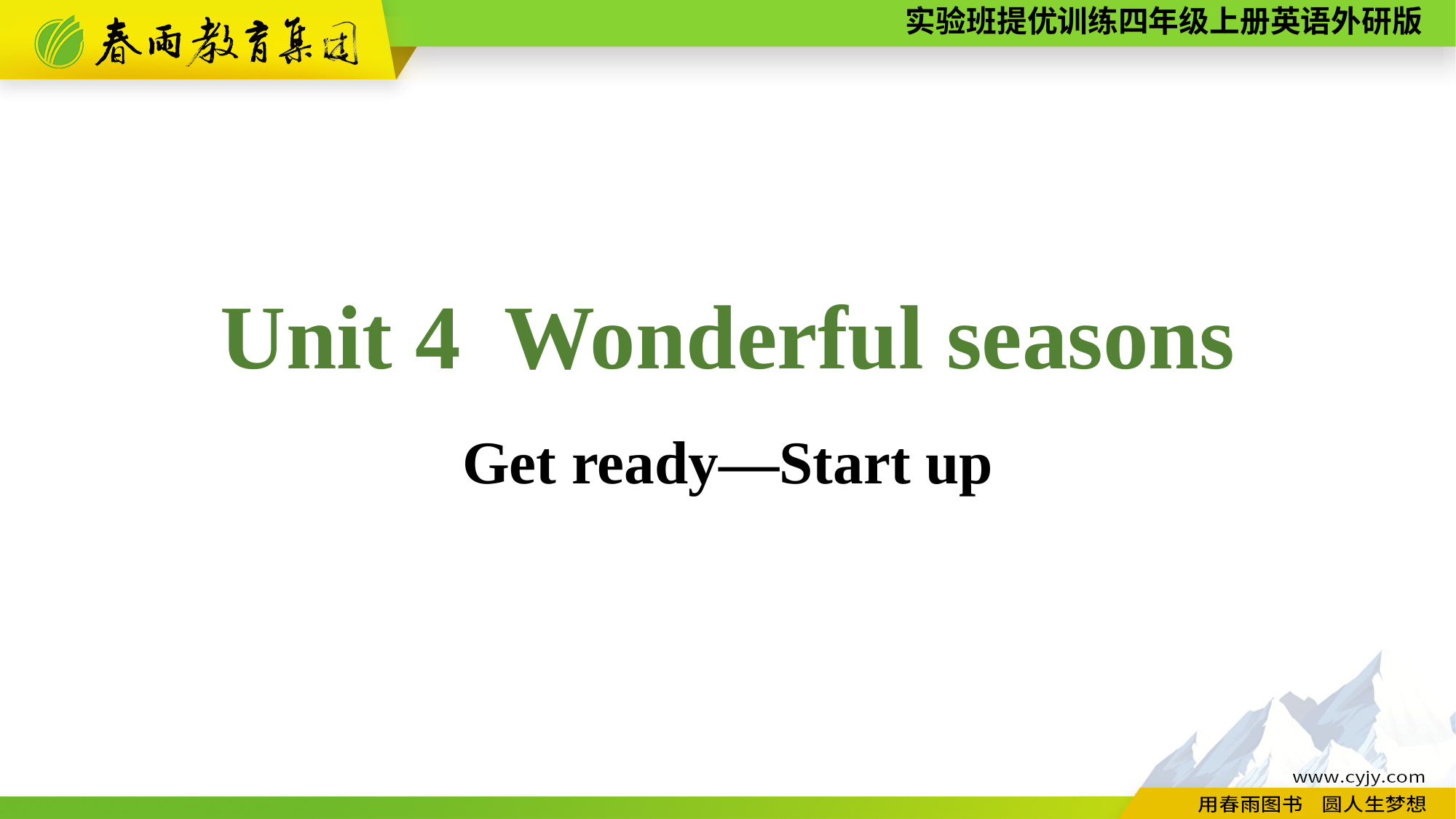

Unit 4  Wonderful seasons
Get ready—Start up